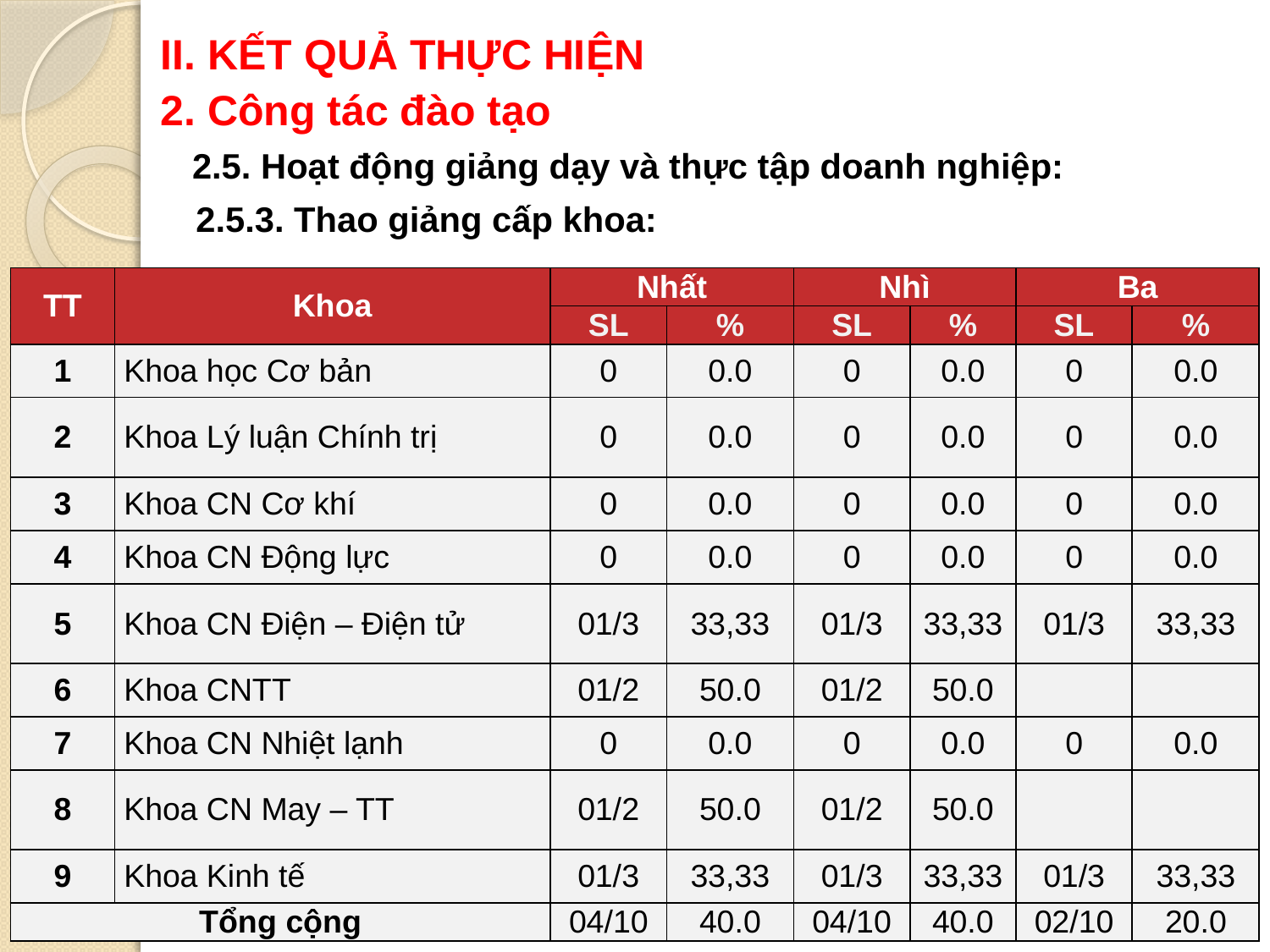

II. KẾT QUẢ THỰC HIỆN
2. Công tác đào tạo
2.5. Hoạt động giảng dạy và thực tập doanh nghiệp:
2.5.3. Thao giảng cấp khoa:
| TT | Khoa | Nhất |  | Nhì |  | Ba |  |
| --- | --- | --- | --- | --- | --- | --- | --- |
|  |  | SL | % | SL | % | SL | % |
| 1 | Khoa học Cơ bản | 0 | 0.0 | 0 | 0.0 | 0 | 0.0 |
| 2 | Khoa Lý luận Chính trị | 0 | 0.0 | 0 | 0.0 | 0 | 0.0 |
| 3 | Khoa CN Cơ khí | 0 | 0.0 | 0 | 0.0 | 0 | 0.0 |
| 4 | Khoa CN Động lực | 0 | 0.0 | 0 | 0.0 | 0 | 0.0 |
| 5 | Khoa CN Điện – Điện tử | 01/3 | 33,33 | 01/3 | 33,33 | 01/3 | 33,33 |
| 6 | Khoa CNTT | 01/2 | 50.0 | 01/2 | 50.0 |  |  |
| 7 | Khoa CN Nhiệt lạnh | 0 | 0.0 | 0 | 0.0 | 0 | 0.0 |
| 8 | Khoa CN May – TT | 01/2 | 50.0 | 01/2 | 50.0 |  |  |
| 9 | Khoa Kinh tế | 01/3 | 33,33 | 01/3 | 33,33 | 01/3 | 33,33 |
| Tổng cộng |  | 04/10 | 40.0 | 04/10 | 40.0 | 02/10 | 20.0 |